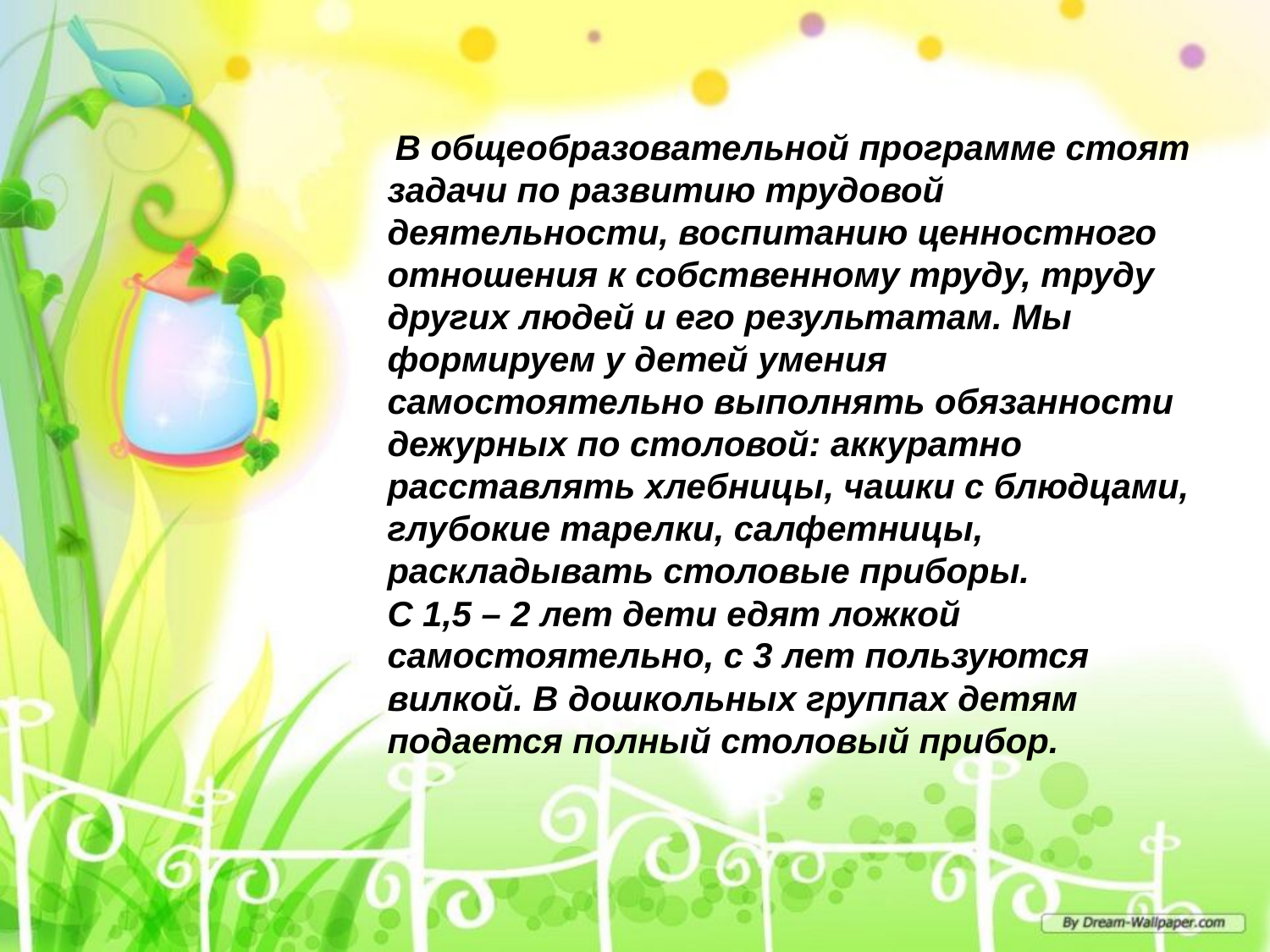

В общеобразовательной программе стоят задачи по развитию трудовой деятельности, воспитанию ценностного отношения к собственному труду, труду других людей и его результатам. Мы формируем у детей умения самостоятельно выполнять обязанности дежурных по столовой: аккуратно расставлять хлебницы, чашки с блюдцами, глубокие тарелки, салфетницы, раскладывать столовые приборы.
С 1,5 – 2 лет дети едят ложкой самостоятельно, с 3 лет пользуются вилкой. В дошкольных группах детям подается полный столовый прибор.